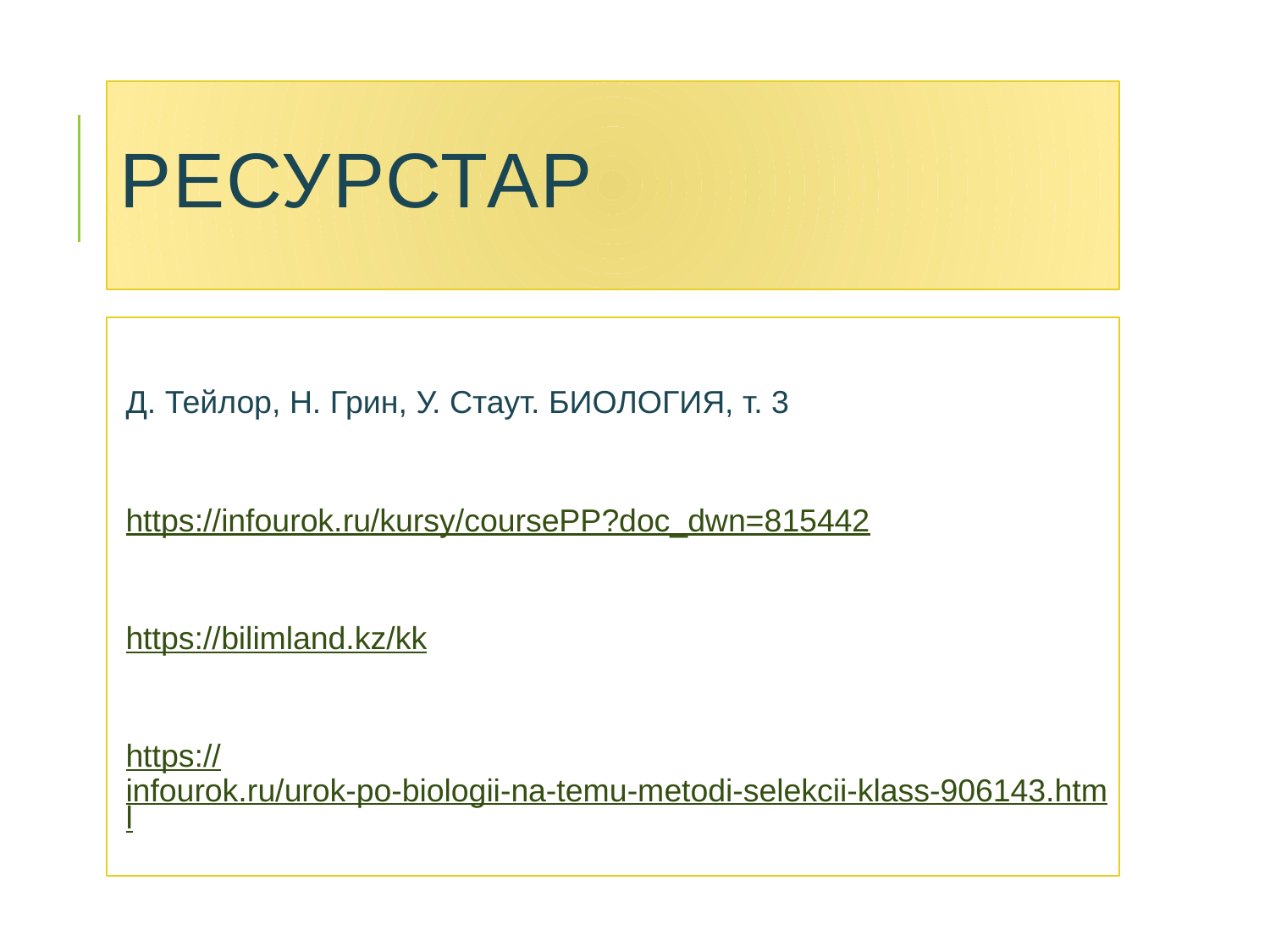

# Ресурстар

Д. Тейлор, Н. Грин, У. Стаут. БИОЛОГИЯ, т. 3

https://infourok.ru/kursy/coursePP?doc_dwn=815442

https://bilimland.kz/kk

https://infourok.ru/urok-po-biologii-na-temu-metodi-selekcii-klass-906143.html